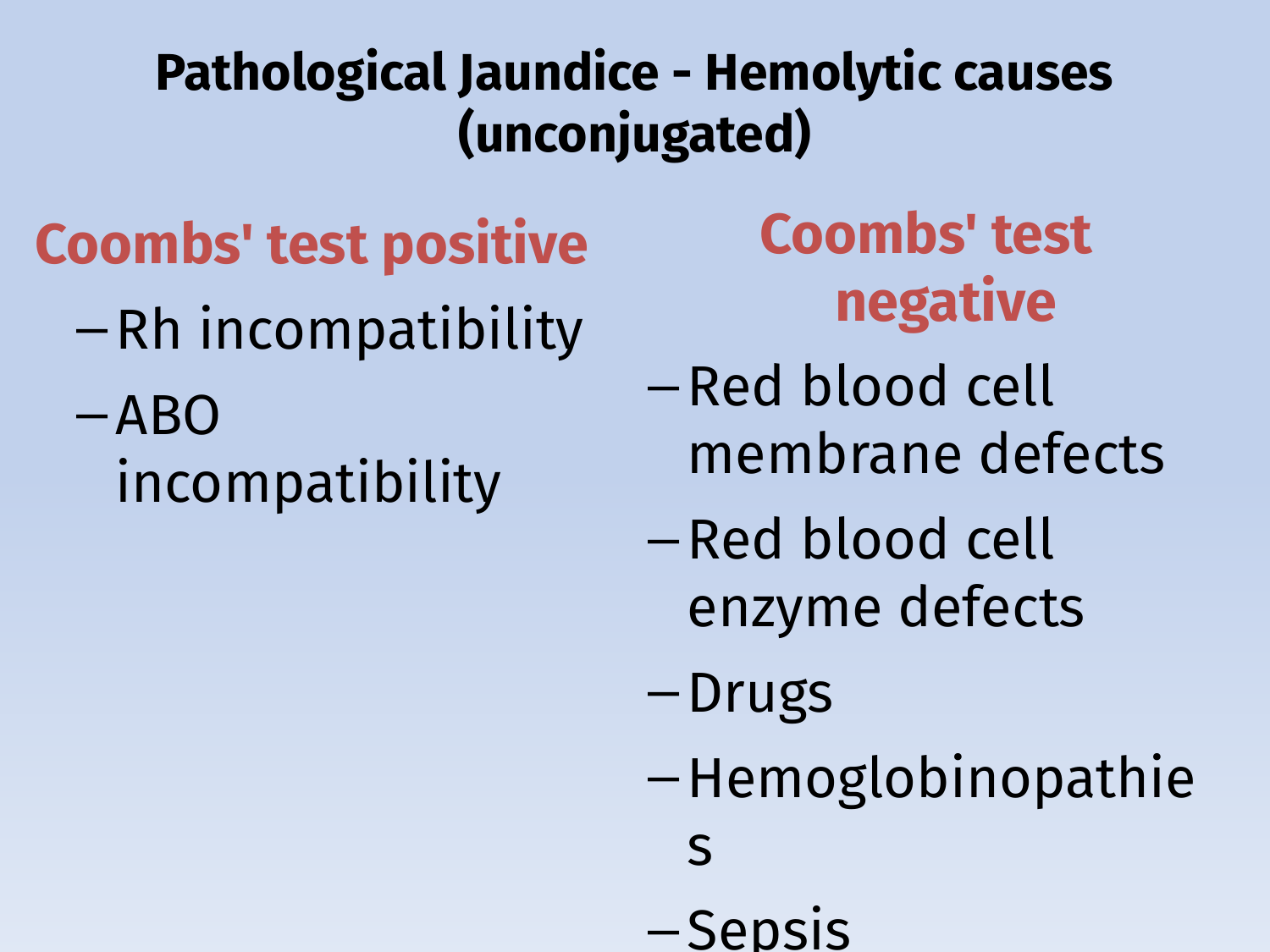

Pathological Jaundice - Hemolytic causes (unconjugated)
Coombs' test negative
Red blood cell membrane defects
Red blood cell enzyme defects
Drugs
Hemoglobinopathies
Sepsis
Coombs' test positive
Rh incompatibility
ABO incompatibility